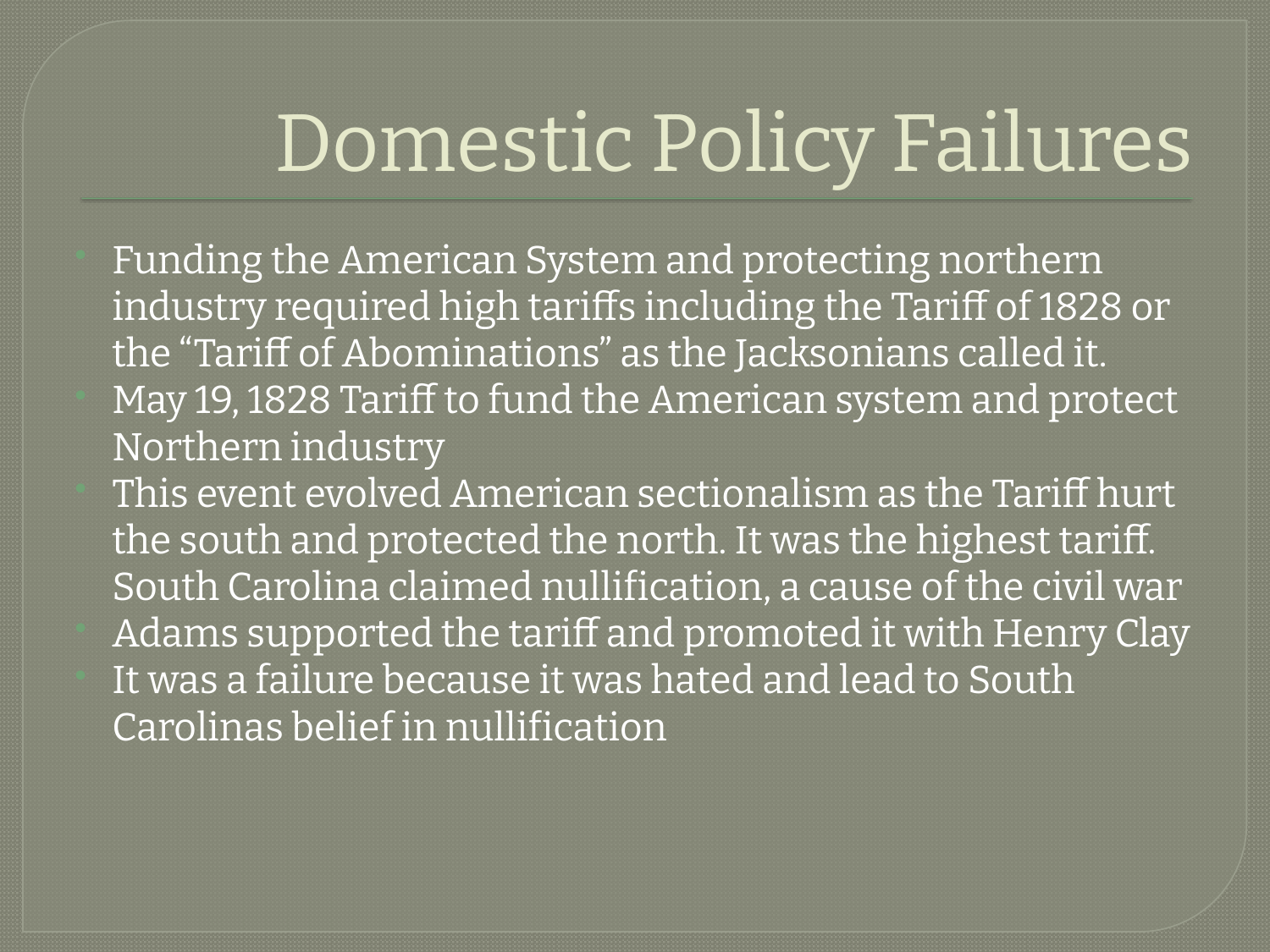

# Domestic Policy Failures
Funding the American System and protecting northern industry required high tariffs including the Tariff of 1828 or the “Tariff of Abominations” as the Jacksonians called it.
May 19, 1828 Tariff to fund the American system and protect Northern industry
This event evolved American sectionalism as the Tariff hurt the south and protected the north. It was the highest tariff. South Carolina claimed nullification, a cause of the civil war
Adams supported the tariff and promoted it with Henry Clay
It was a failure because it was hated and lead to South Carolinas belief in nullification